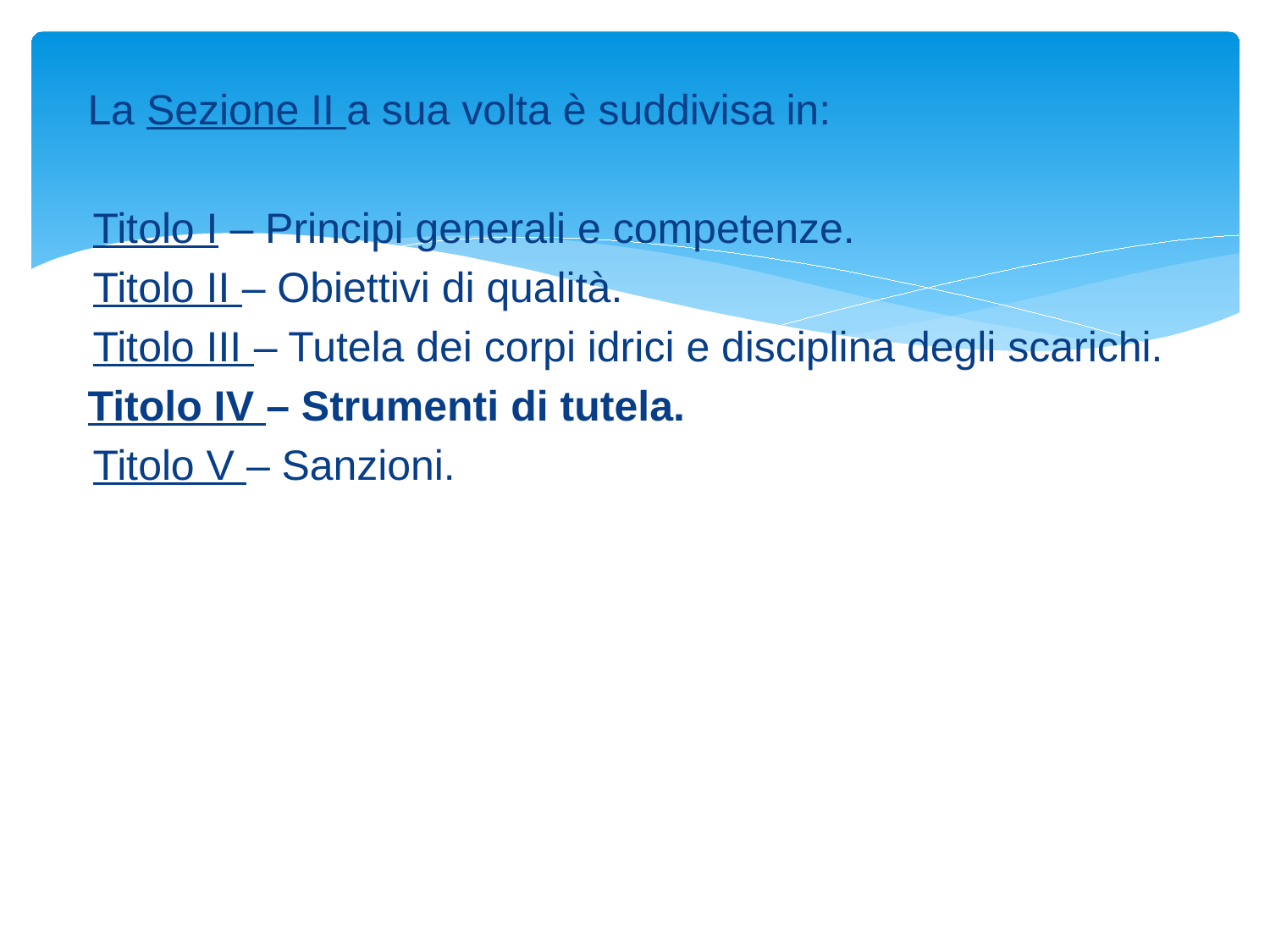

La Sezione II a sua volta è suddivisa in:

Titolo I – Principi generali e competenze.
Titolo II – Obiettivi di qualità.
Titolo III – Tutela dei corpi idrici e disciplina degli scarichi.
Titolo IV – Strumenti di tutela.
Titolo V – Sanzioni.